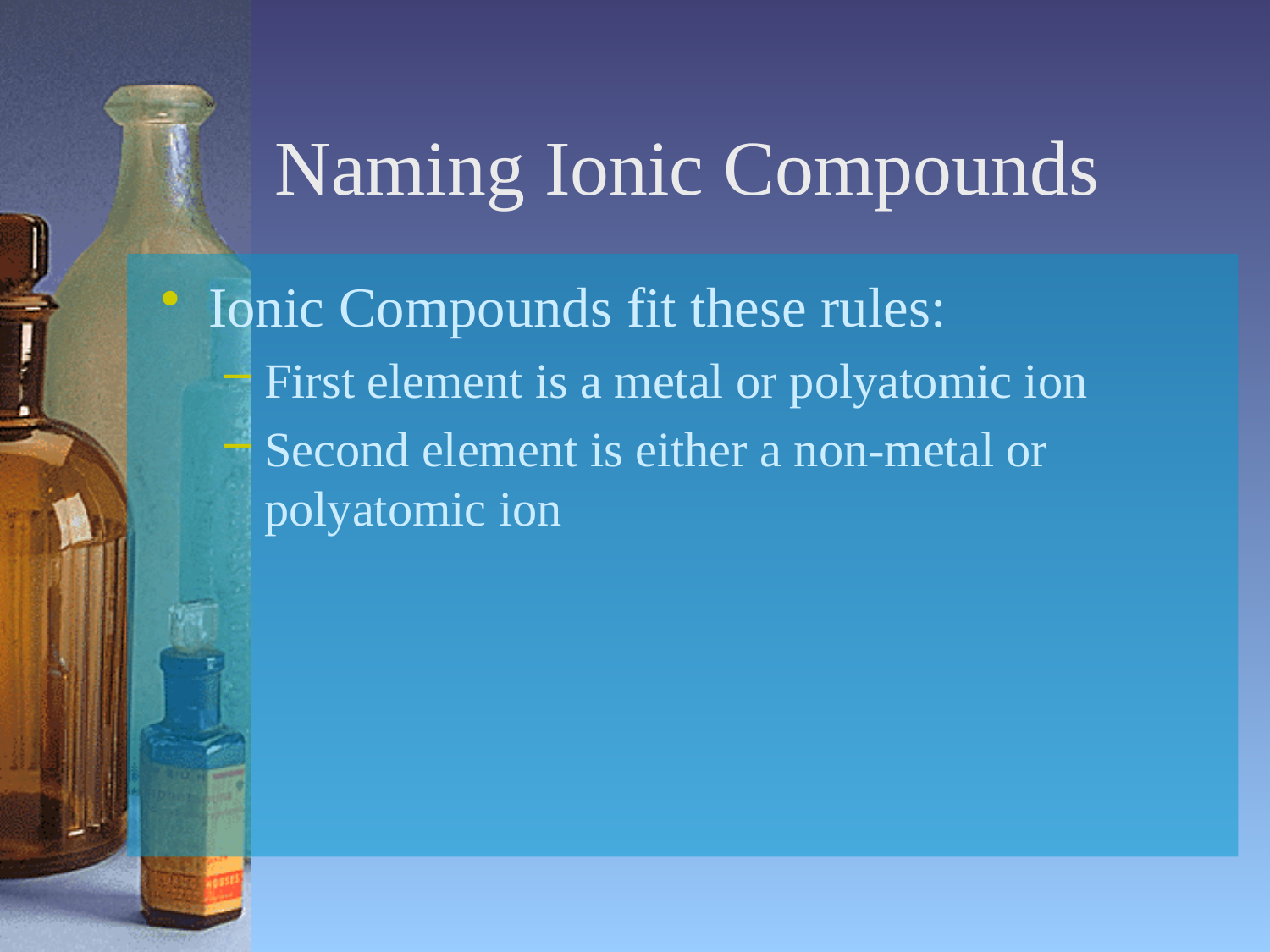

# Naming Ionic Compounds
Ionic Compounds fit these rules:
First element is a metal or polyatomic ion
Second element is either a non-metal or polyatomic ion